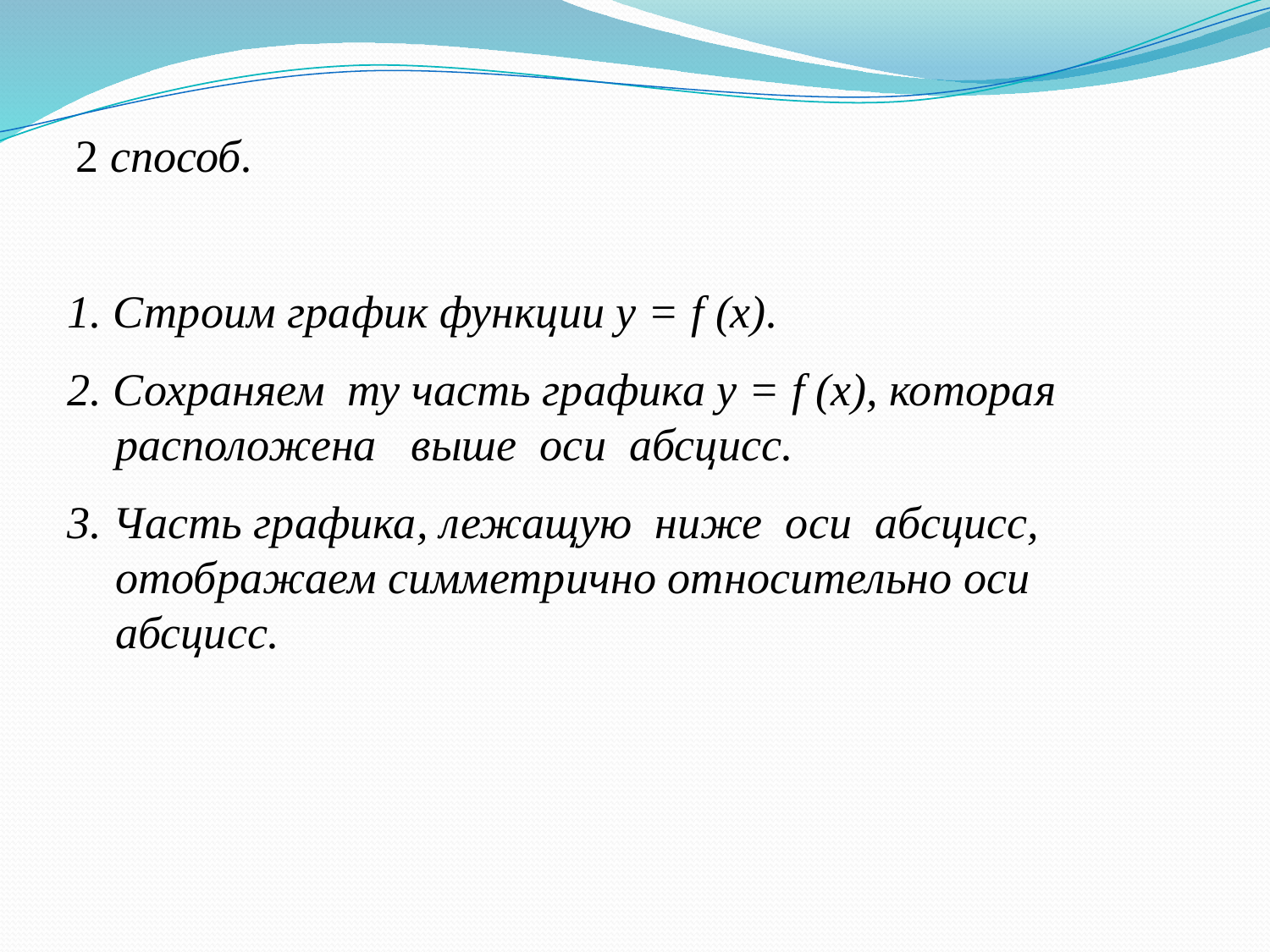

2 способ.
1. Строим график функции у = f (x).
2. Сохраняем  ту часть графика у = f (x), которая расположена   выше  оси  абсцисс.
3. Часть графика, лежащую  ниже  оси  абсцисс,   отображаем симметрично относительно оси абсцисс.